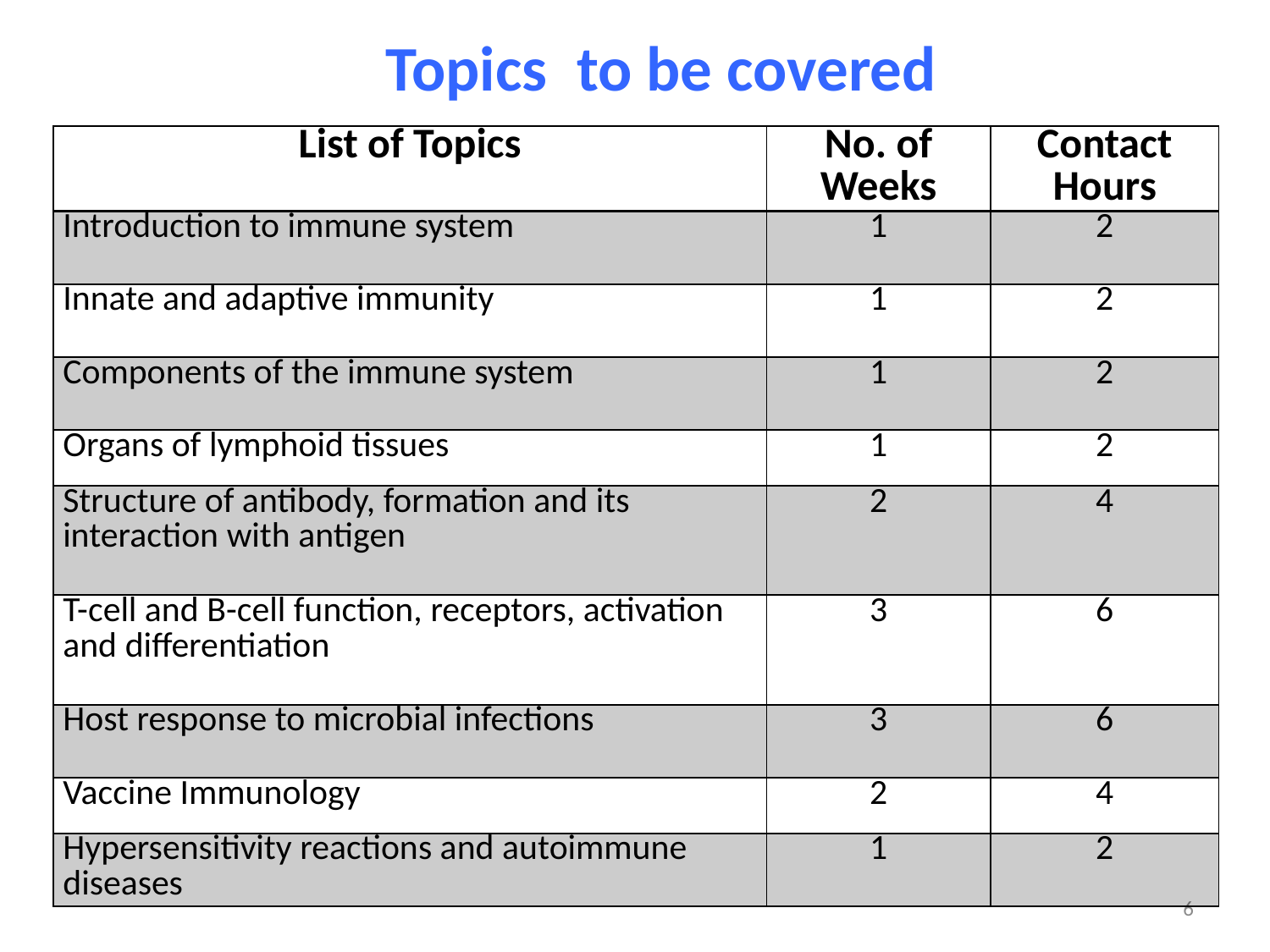

Topics  to be covered
| List of Topics | No. of Weeks | Contact Hours |
| --- | --- | --- |
| Introduction to immune system | 1 | 2 |
| Innate and adaptive immunity | 1 | 2 |
| Components of the immune system | 1 | 2 |
| Organs of lymphoid tissues | 1 | 2 |
| Structure of antibody, formation and its interaction with antigen | 2 | 4 |
| T-cell and B-cell function, receptors, activation and differentiation | 3 | 6 |
| Host response to microbial infections | 3 | 6 |
| Vaccine Immunology | 2 | 4 |
| Hypersensitivity reactions and autoimmune diseases | 1 | 2 |
6